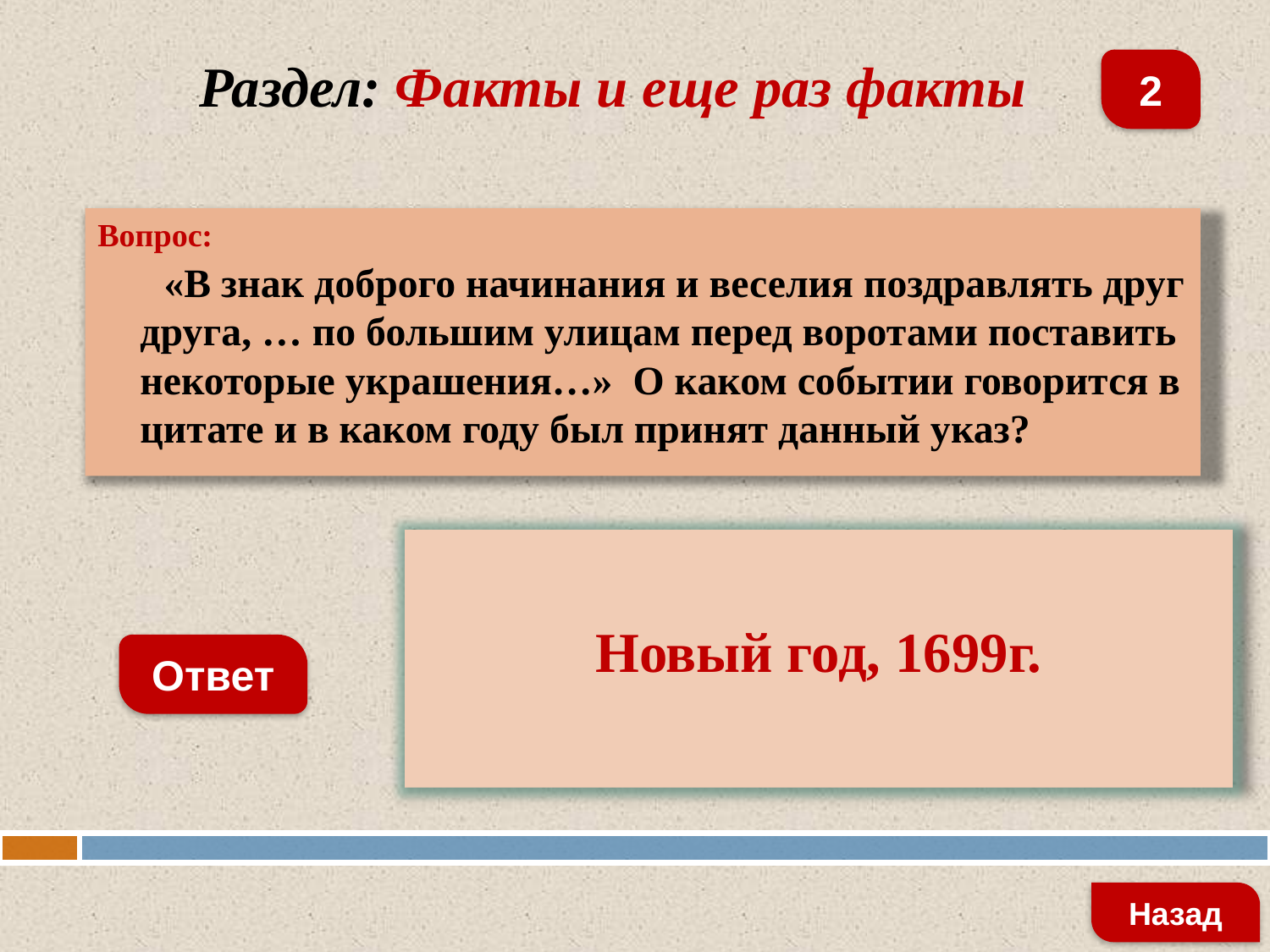

2
Раздел: Факты и еще раз факты
Вопрос:
        «В знак доброго начинания и веселия поздравлять друг друга, … по большим улицам перед воротами поставить некоторые украшения…»  О каком событии говорится в цитате и в каком году был принят данный указ?

Новый год, 1699г.
Ответ

Назад